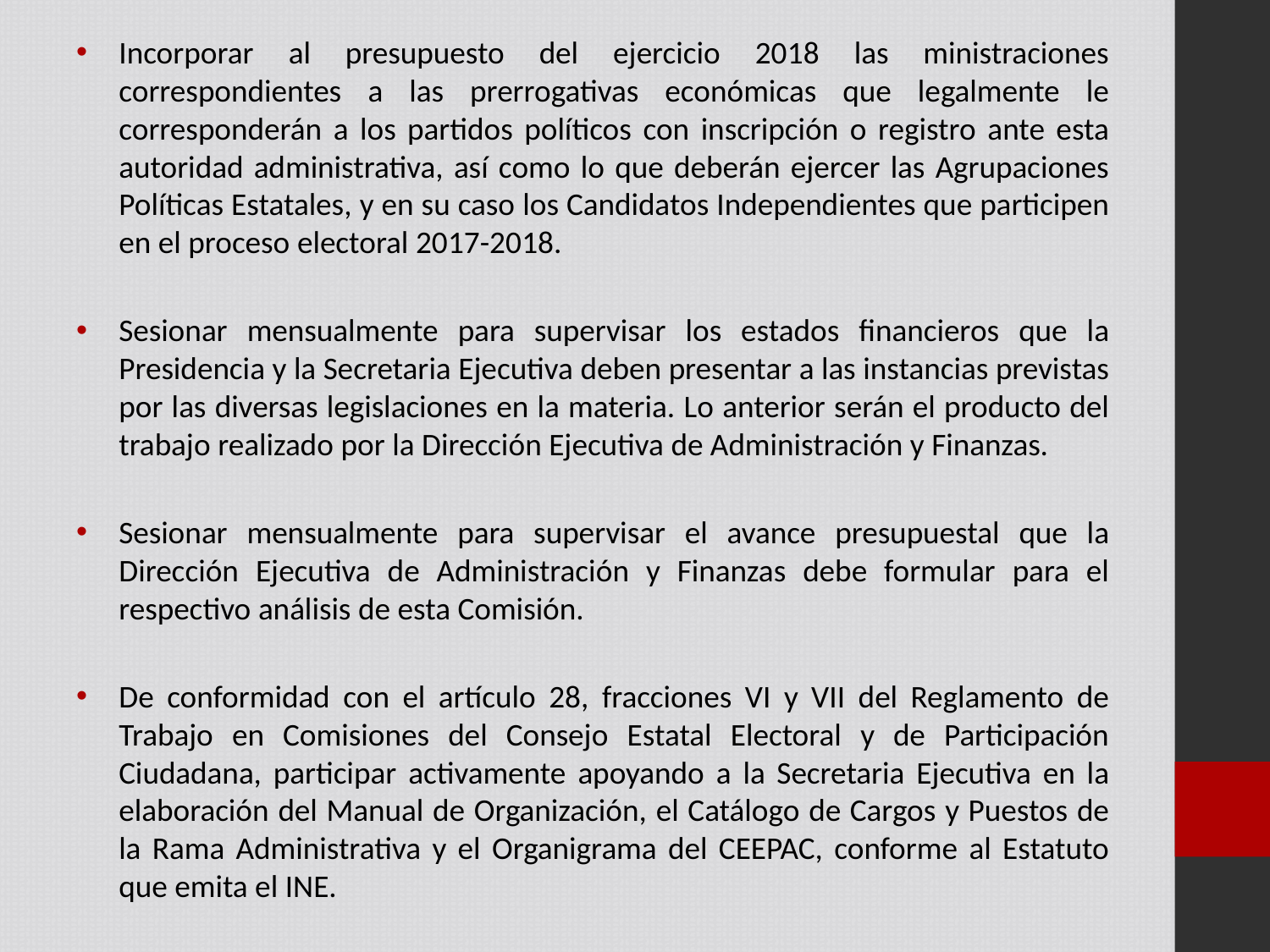

Incorporar al presupuesto del ejercicio 2018 las ministraciones correspondientes a las prerrogativas económicas que legalmente le corresponderán a los partidos políticos con inscripción o registro ante esta autoridad administrativa, así como lo que deberán ejercer las Agrupaciones Políticas Estatales, y en su caso los Candidatos Independientes que participen en el proceso electoral 2017-2018.

Sesionar mensualmente para supervisar los estados financieros que la Presidencia y la Secretaria Ejecutiva deben presentar a las instancias previstas por las diversas legislaciones en la materia. Lo anterior serán el producto del trabajo realizado por la Dirección Ejecutiva de Administración y Finanzas.

Sesionar mensualmente para supervisar el avance presupuestal que la Dirección Ejecutiva de Administración y Finanzas debe formular para el respectivo análisis de esta Comisión.

De conformidad con el artículo 28, fracciones VI y VII del Reglamento de Trabajo en Comisiones del Consejo Estatal Electoral y de Participación Ciudadana, participar activamente apoyando a la Secretaria Ejecutiva en la elaboración del Manual de Organización, el Catálogo de Cargos y Puestos de la Rama Administrativa y el Organigrama del CEEPAC, conforme al Estatuto que emita el INE.